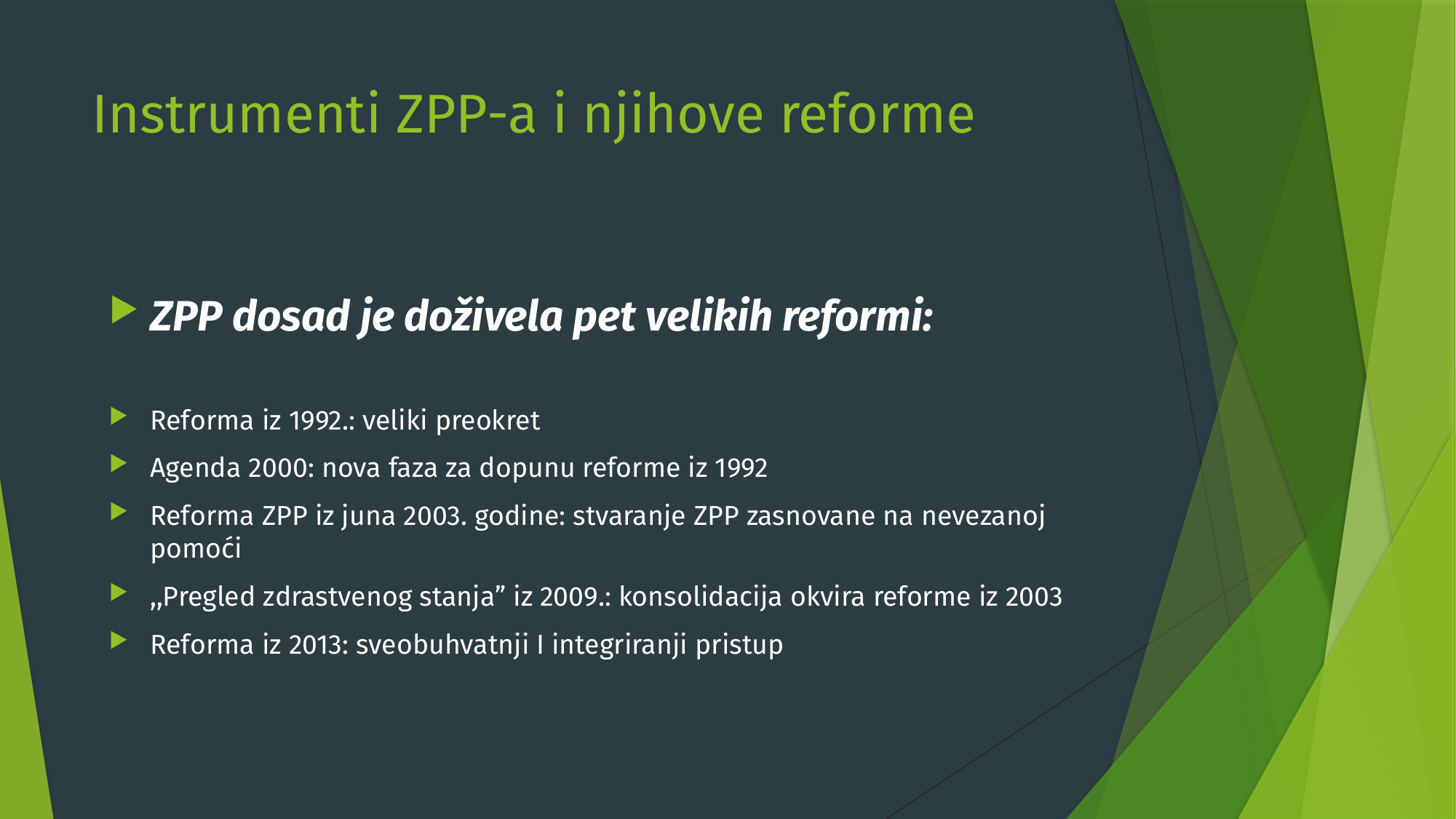

# Instrumenti ZPP-a i njihove reforme
ZPP dosad je doživela pet velikih reformi:

Reforma iz 1992.: veliki preokret
Agenda 2000: nova faza za dopunu reforme iz 1992
Reforma ZPP iz juna 2003. godine: stvaranje ZPP zasnovane na nevezanoj pomoći
,,Pregled zdrastvenog stanja” iz 2009.: konsolidacija okvira reforme iz 2003
Reforma iz 2013: sveobuhvatnji I integriranji pristup